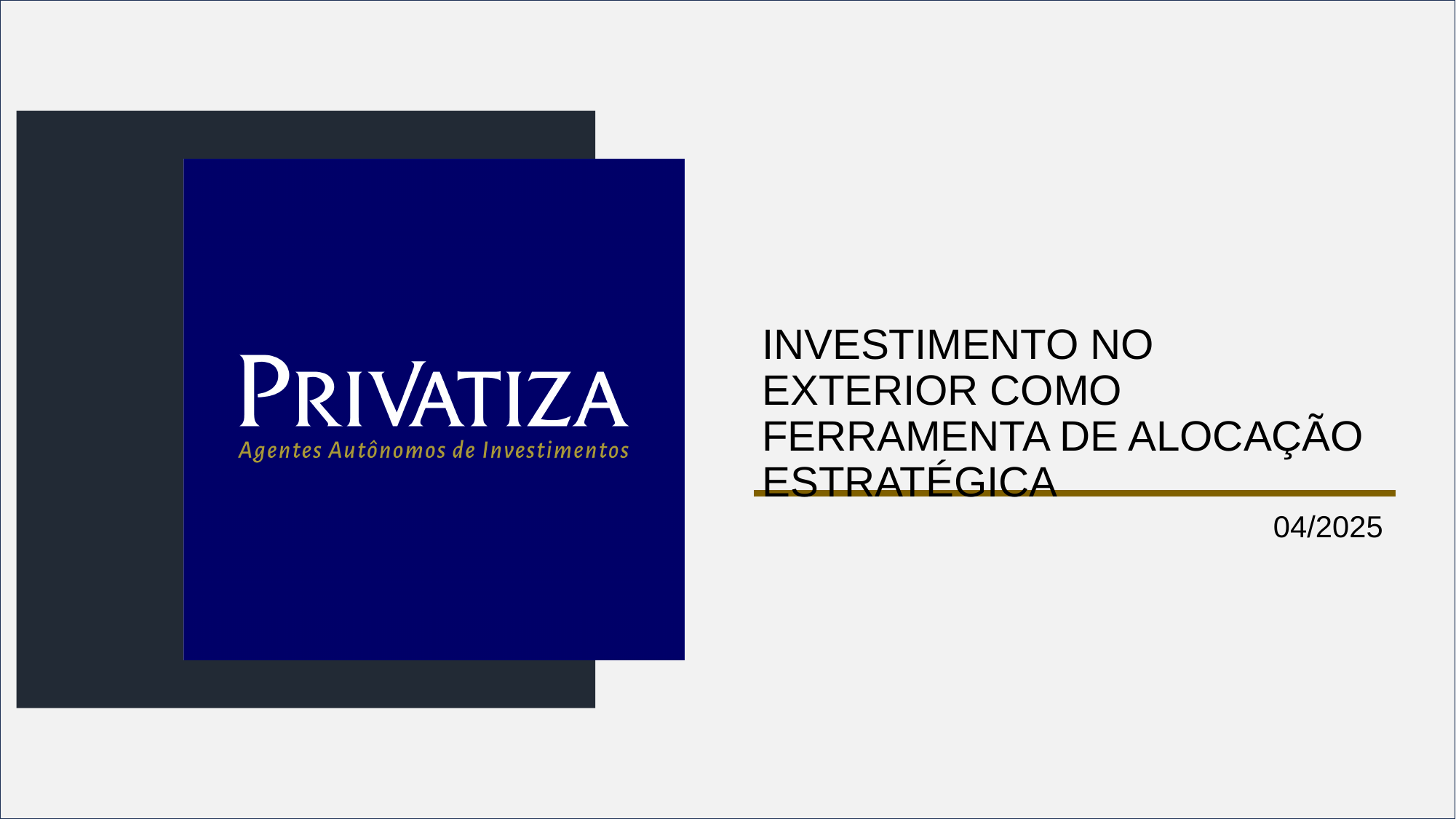

INVESTIMENTO NO EXTERIOR COMO FERRAMENTA DE ALOCAÇÃO ESTRATÉGICA

04/2025